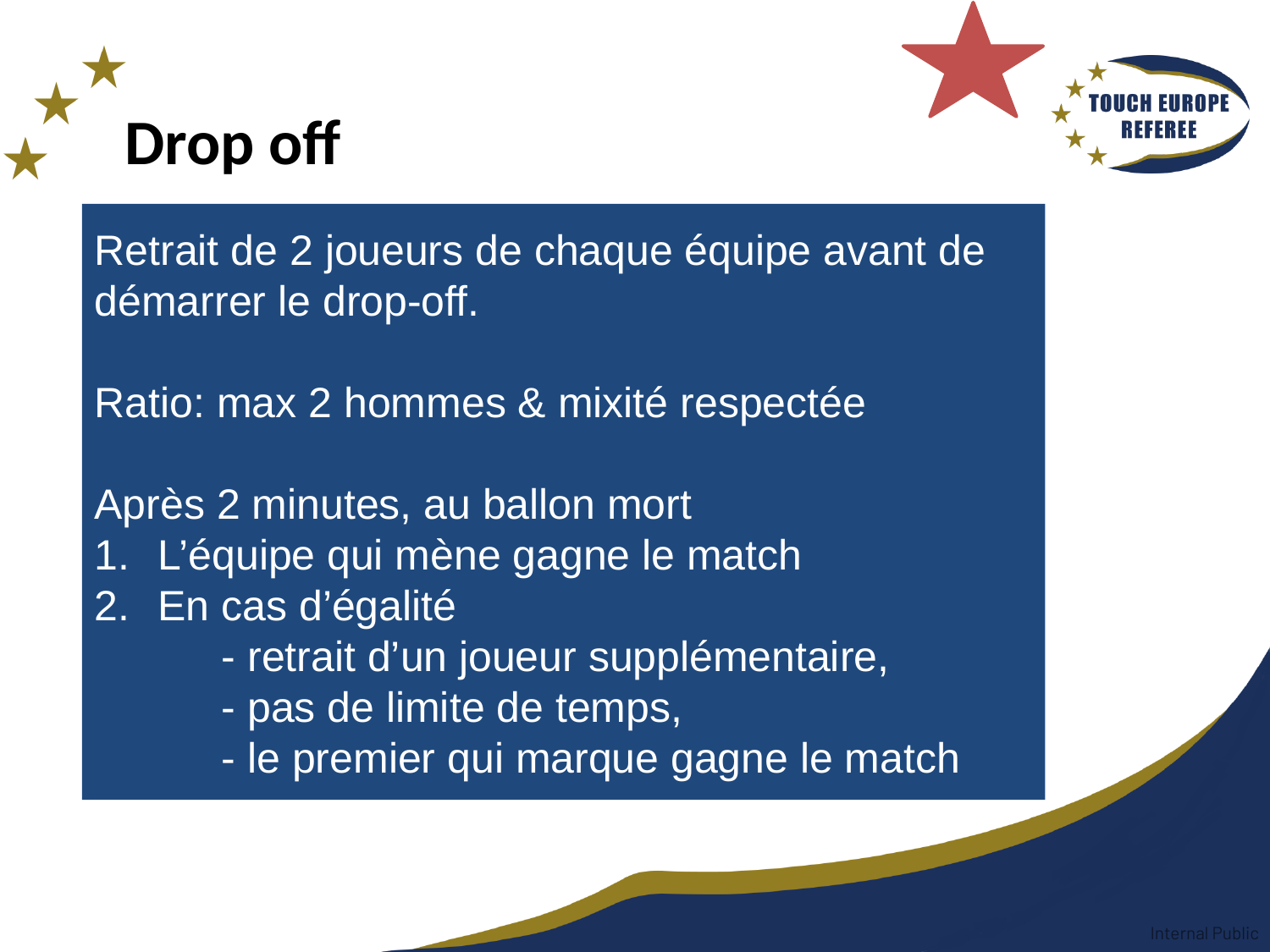

# Drop off
Retrait de 2 joueurs de chaque équipe avant de démarrer le drop-off.

Ratio: max 2 hommes & mixité respectée

Après 2 minutes, au ballon mort
L’équipe qui mène gagne le match
En cas d’égalité
	- retrait d’un joueur supplémentaire,
	- pas de limite de temps,
	- le premier qui marque gagne le match